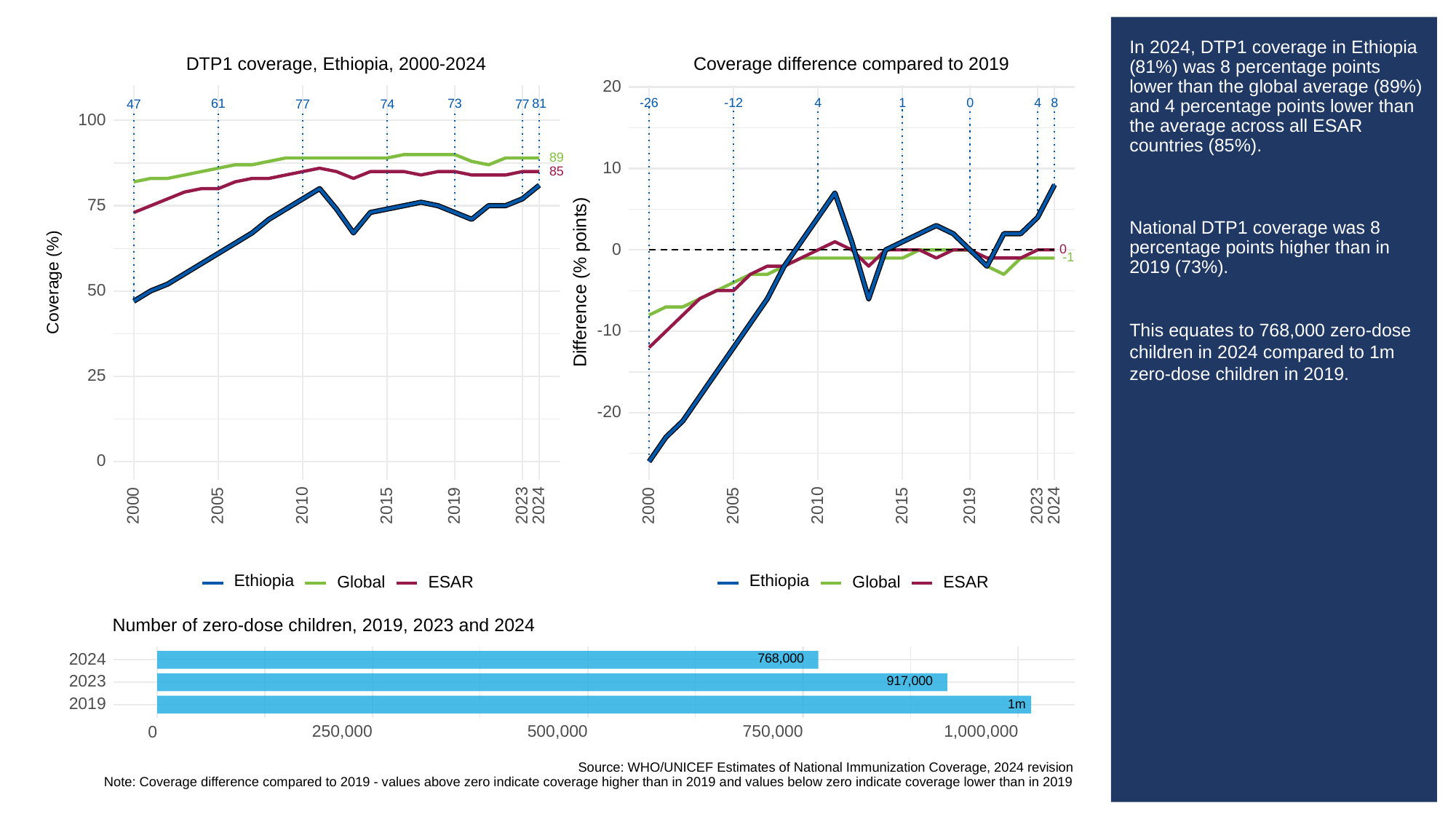

# In 2024, DTP1 coverage in Ethiopia (81%) was 8 percentage points lower than the global average (89%) and 4 percentage points lower than the average across all ESAR countries (85%).

National DTP1 coverage was 8 percentage points higher than in 2019 (73%).

This equates to 768,000 zero-dose children in 2024 compared to 1m zero-dose children in 2019.

Coverage difference compared to 2019
DTP1 coverage, Ethiopia, 2000-2024
20

-26
0
8
-12
1
4
4
73
61
81
47
74
77
77

100

89

10

85

75

0
0

-1
Difference (% points)
Coverage (%)
50

-10

25

-20

0

2023
2023
2000
2005
2010
2015
2019
2024
2000
2005
2010
2015
2019
2024
Ethiopia
Ethiopia
Global
ESAR
Global
ESAR

Number of zero-dose children, 2019, 2023 and 2024

768,000
2024

917,000
2023

2019
1m

250,000
500,000
750,000
1,000,000
0
Source: WHO/UNICEF Estimates of National Immunization Coverage, 2024 revision
Note: Coverage difference compared to 2019 - values above zero indicate coverage higher than in 2019 and values below zero indicate coverage lower than in 2019